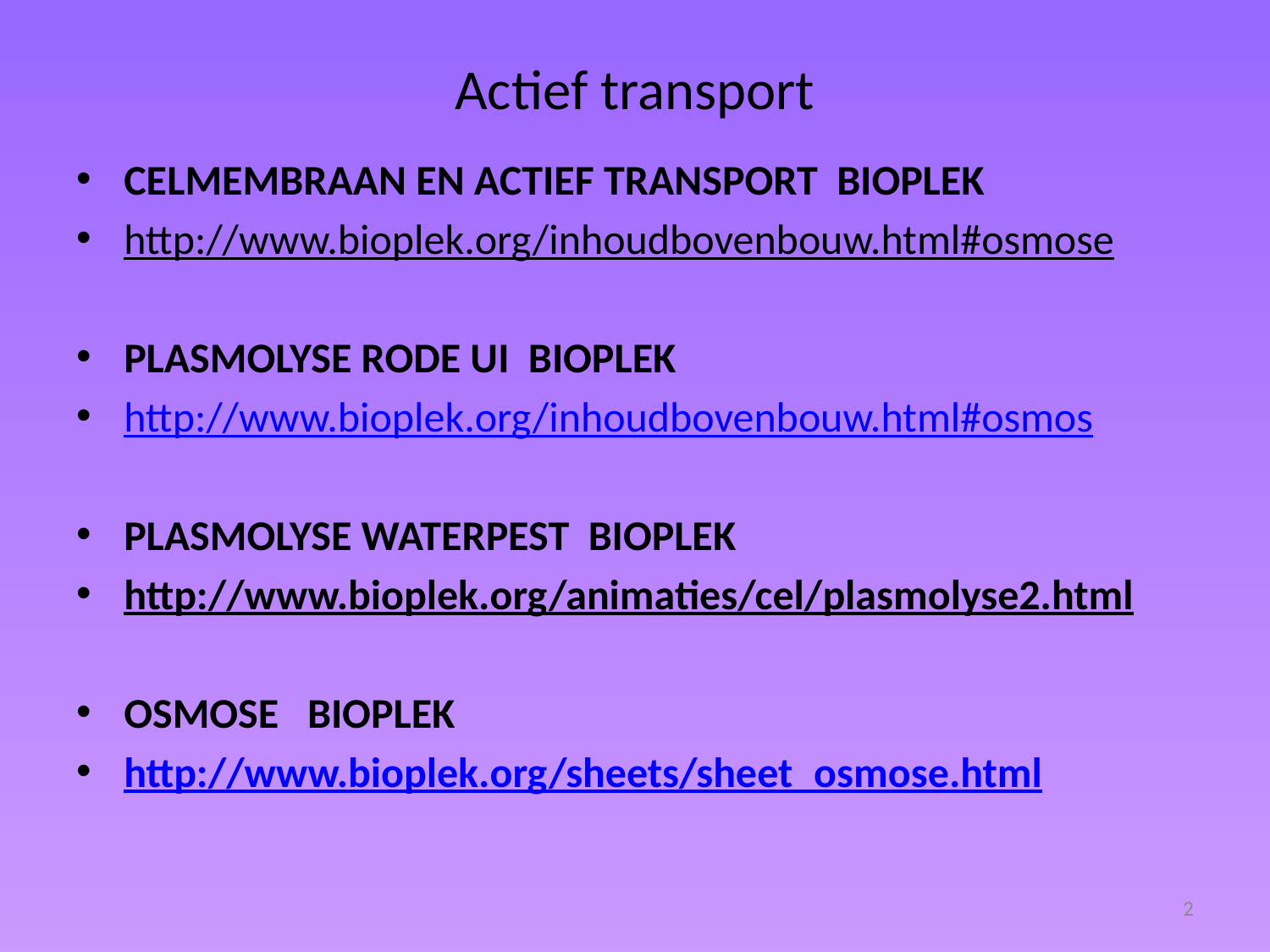

# Actief transport
CELMEMBRAAN EN ACTIEF TRANSPORT  BIOPLEK
http://www.bioplek.org/inhoudbovenbouw.html#osmose

PLASMOLYSE RODE UI  BIOPLEK
http://www.bioplek.org/inhoudbovenbouw.html#osmos

PLASMOLYSE WATERPEST  BIOPLEK
http://www.bioplek.org/animaties/cel/plasmolyse2.html

OSMOSE   BIOPLEK
http://www.bioplek.org/sheets/sheet_osmose.html

2